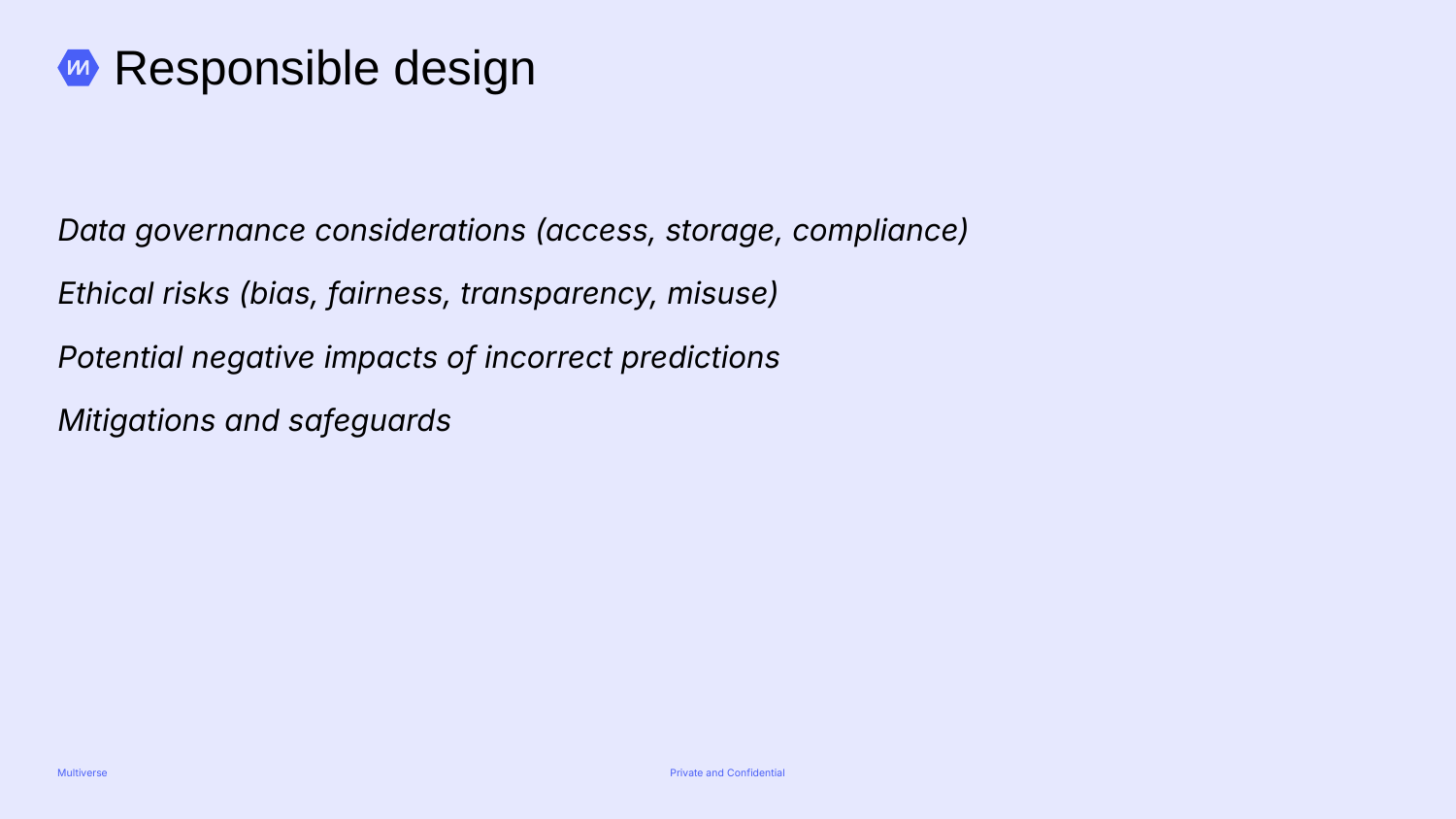

Responsible design
Data governance considerations (access, storage, compliance)
Ethical risks (bias, fairness, transparency, misuse)
Potential negative impacts of incorrect predictions
Mitigations and safeguards